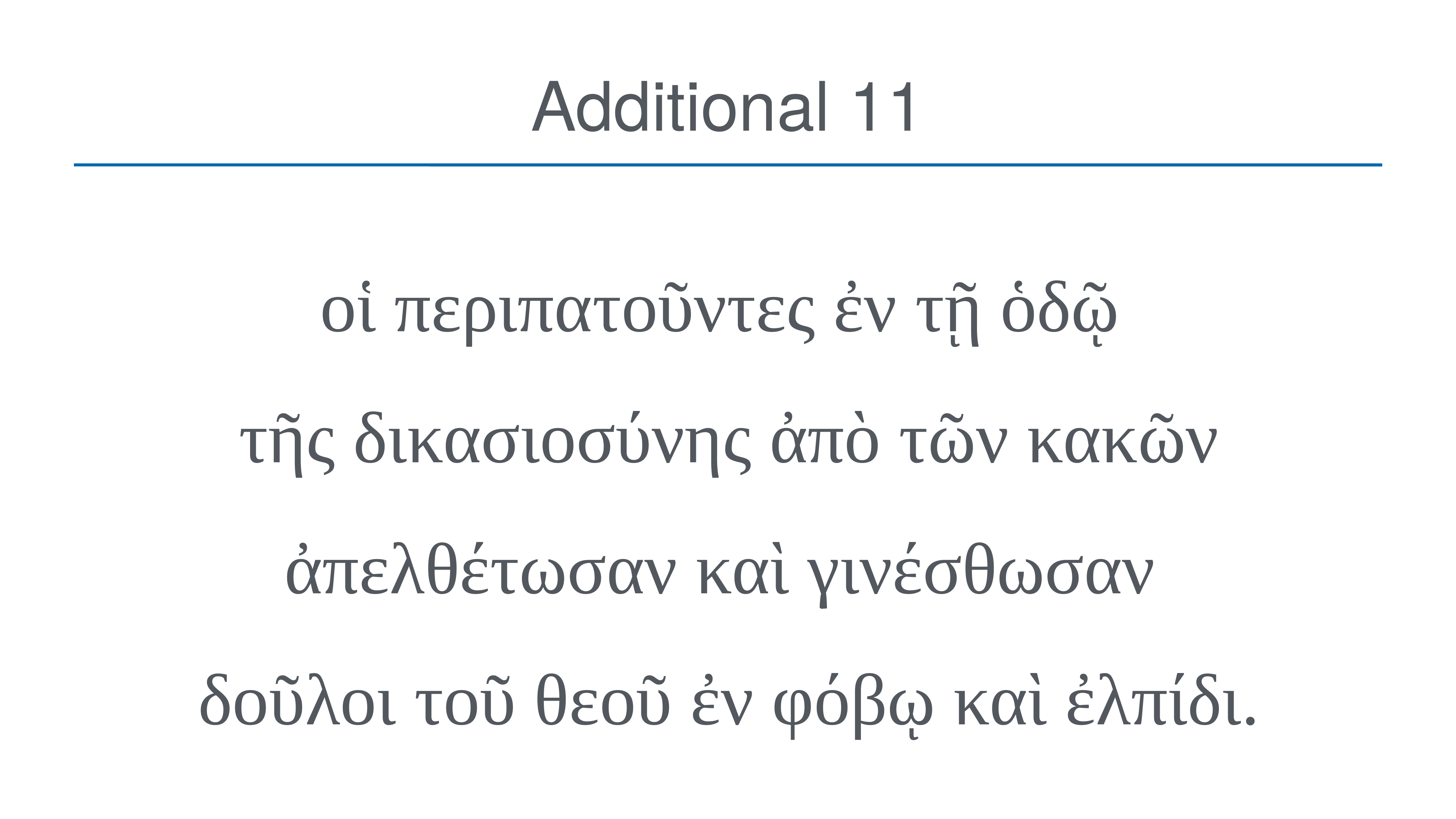

# Additional 11
οἱ περιπατοῦντες ἐν τῇ ὁδῷ
τῆς δικασιοσύνης ἀπὸ τῶν κακῶν ἀπελθέτωσαν καὶ γινέσθωσαν
δοῦλοι τοῦ θεοῦ ἐν φόβῳ καὶ ἐλπίδι.